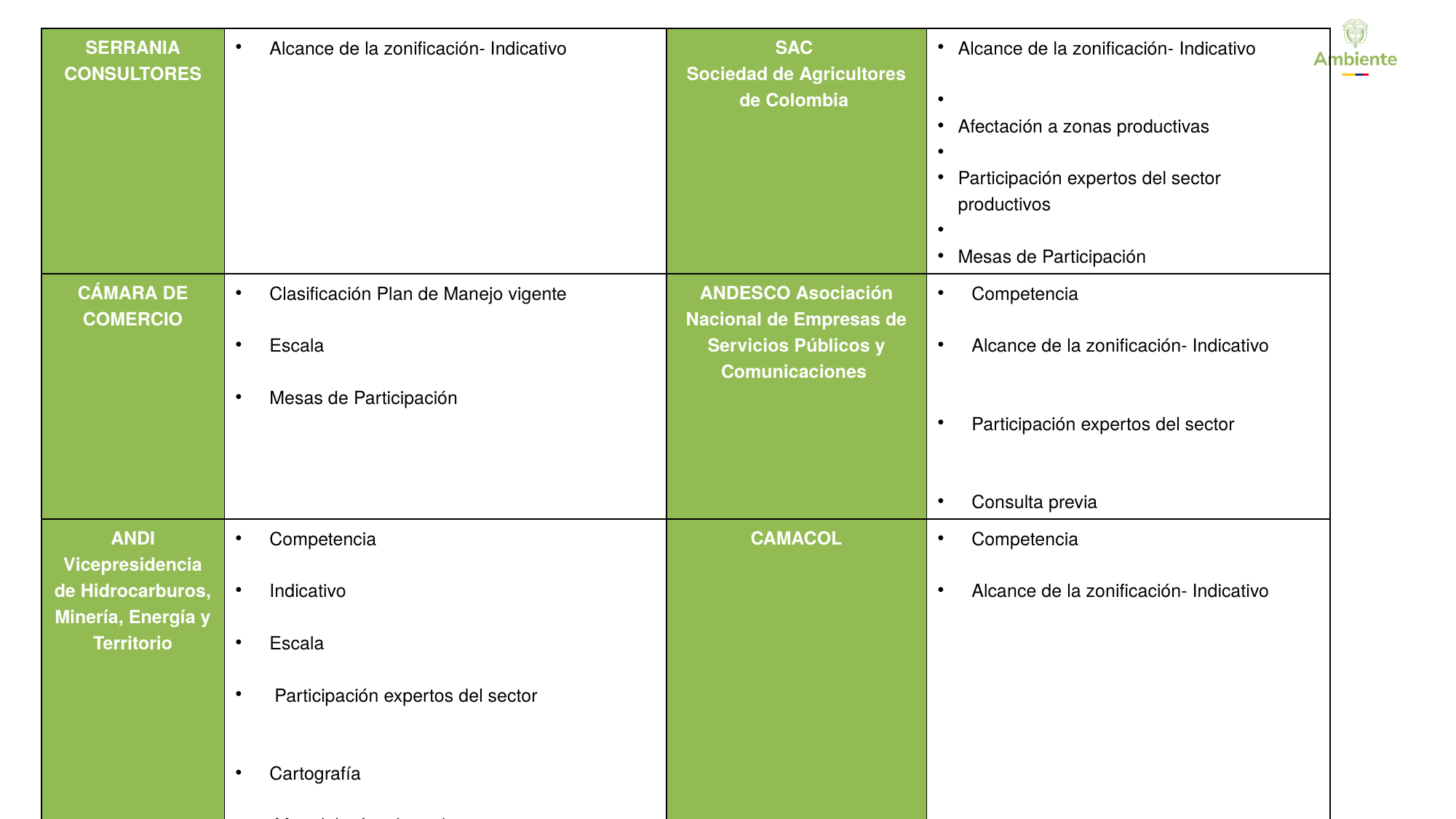

| SERRANIA CONSULTORES | Alcance de la zonificación- Indicativo | SAC Sociedad de Agricultores de Colombia | Alcance de la zonificación- Indicativo Afectación a zonas productivas Participación expertos del sector productivos Mesas de Participación |
| --- | --- | --- | --- |
| CÁMARA DE COMERCIO | Clasificación Plan de Manejo vigente Escala Mesas de Participación | ANDESCO Asociación Nacional de Empresas de Servicios Públicos y Comunicaciones | Competencia Alcance de la zonificación- Indicativo Participación expertos del sector Consulta previa |
| ANDI Vicepresidencia de Hidrocarburos, Minería, Energía y Territorio | Competencia Indicativo Escala Participación expertos del sector Cartografía Metodología adoptada Informes de resultados sobre la implementación previa | CAMACOL | Competencia Alcance de la zonificación- Indicativo |